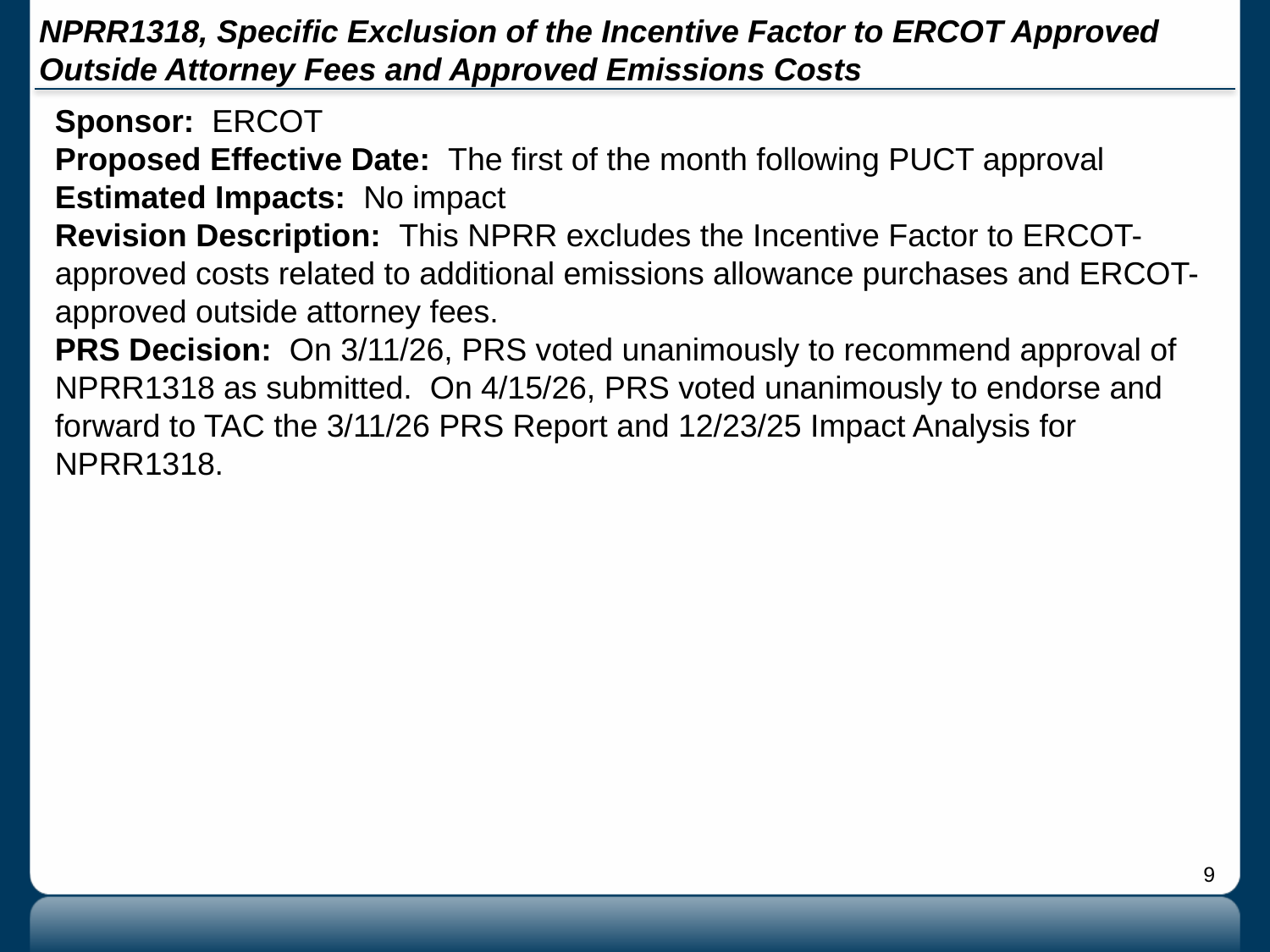

# NPRR1318, Specific Exclusion of the Incentive Factor to ERCOT Approved Outside Attorney Fees and Approved Emissions Costs
Sponsor:  ERCOT
Proposed Effective Date:  The first of the month following PUCT approval
Estimated Impacts:  No impact
Revision Description:  This NPRR excludes the Incentive Factor to ERCOT-approved costs related to additional emissions allowance purchases and ERCOT-approved outside attorney fees.
PRS Decision:  On 3/11/26, PRS voted unanimously to recommend approval of NPRR1318 as submitted.  On 4/15/26, PRS voted unanimously to endorse and forward to TAC the 3/11/26 PRS Report and 12/23/25 Impact Analysis for NPRR1318.